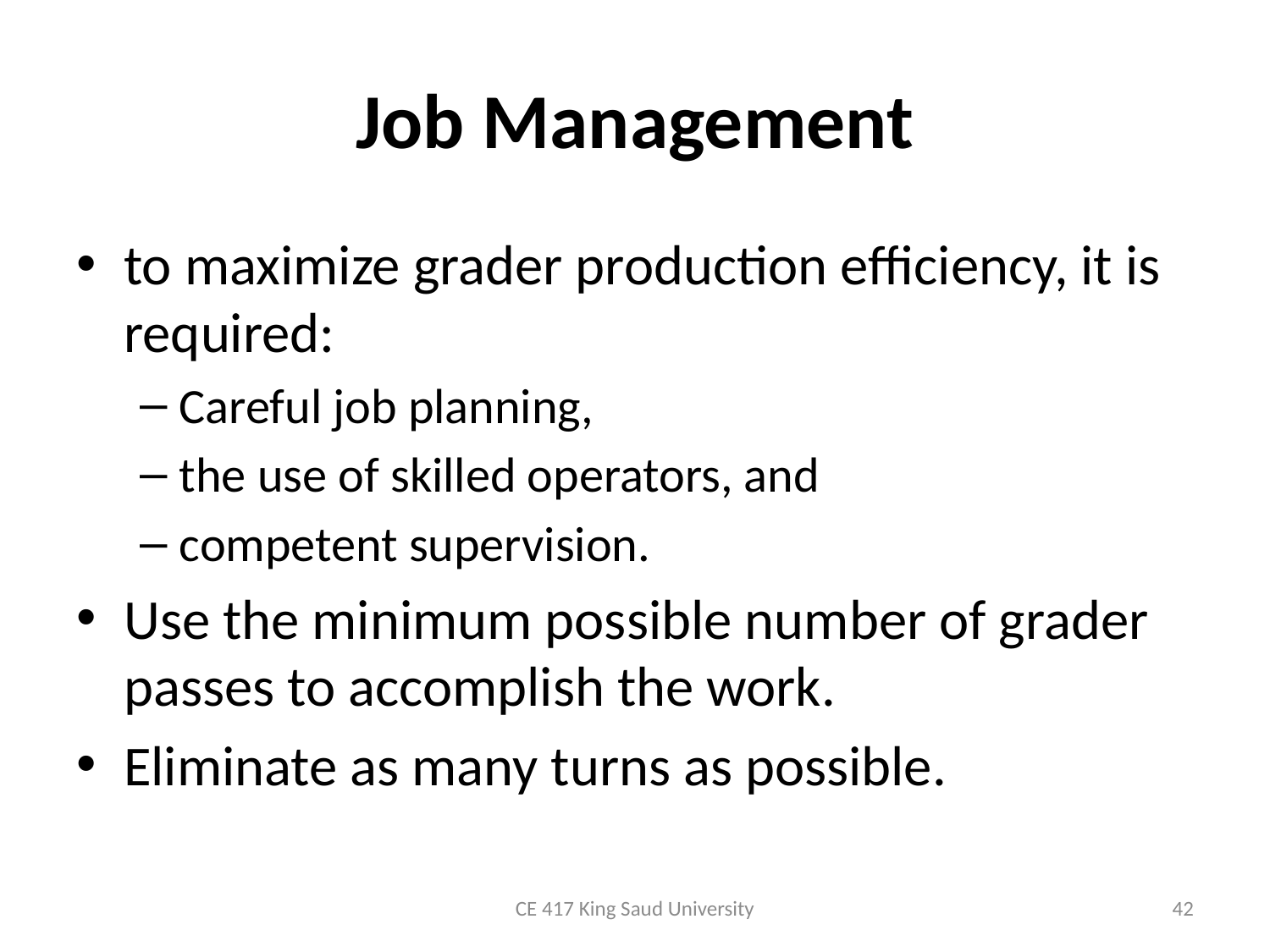

# Job Management
to maximize grader production efficiency, it is required:
Careful job planning,
the use of skilled operators, and
competent supervision.
Use the minimum possible number of grader passes to accomplish the work.
Eliminate as many turns as possible.
CE 417 King Saud University
42